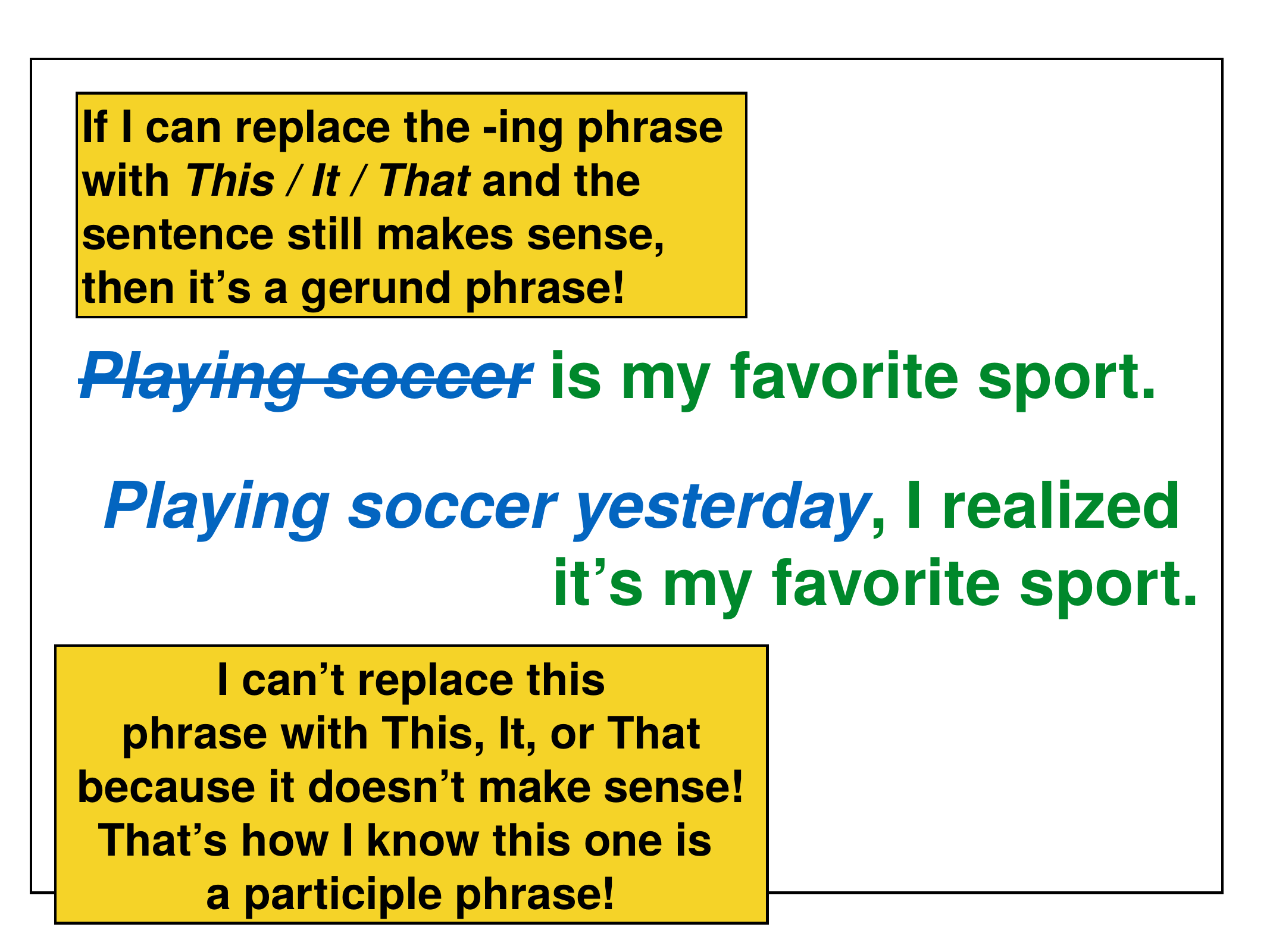

Playing soccer is my favorite sport.
Playing soccer yesterday, I realized   it’s my favorite sport.
If I can replace the -ing phrase with This / It / That and the sentence still makes sense, then it’s a gerund phrase!
I can’t replace this
phrase with This, It, or That
because it doesn’t make sense!
That’s how I know this one is
a participle phrase!